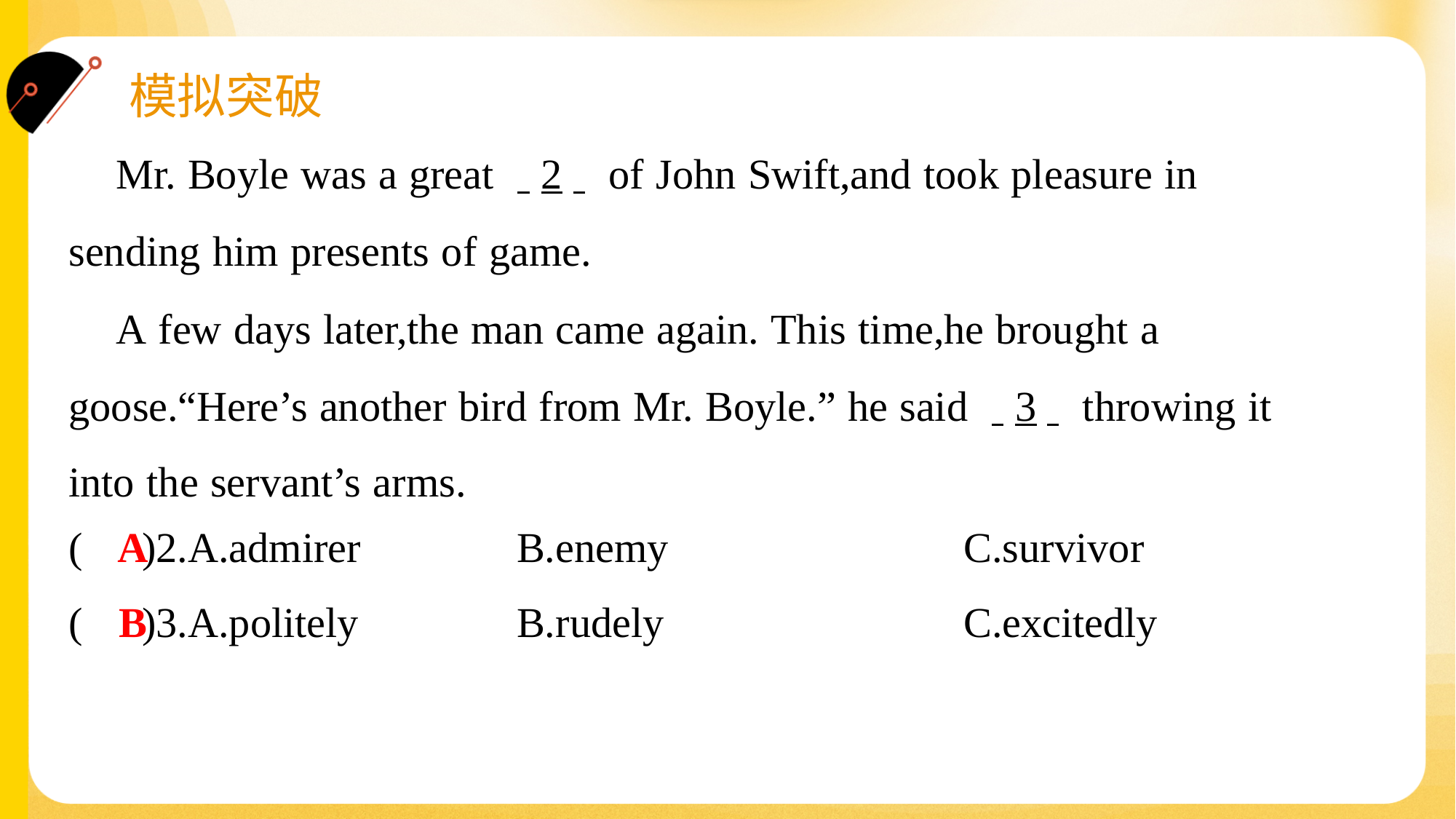

Mr. Boyle was a great . .2. . of John Swift,and took pleasure in
sending him presents of game.
    A few days later,the man came again. This time,he brought a
goose.“Here’s another bird from Mr. Boyle.” he said . .3. . throwing it
into the servant’s arms.#4
A
(     )2.A.admirer	B.enemy	C.survivor
B
(     )3.A.politely	B.rudely	C.excitedly